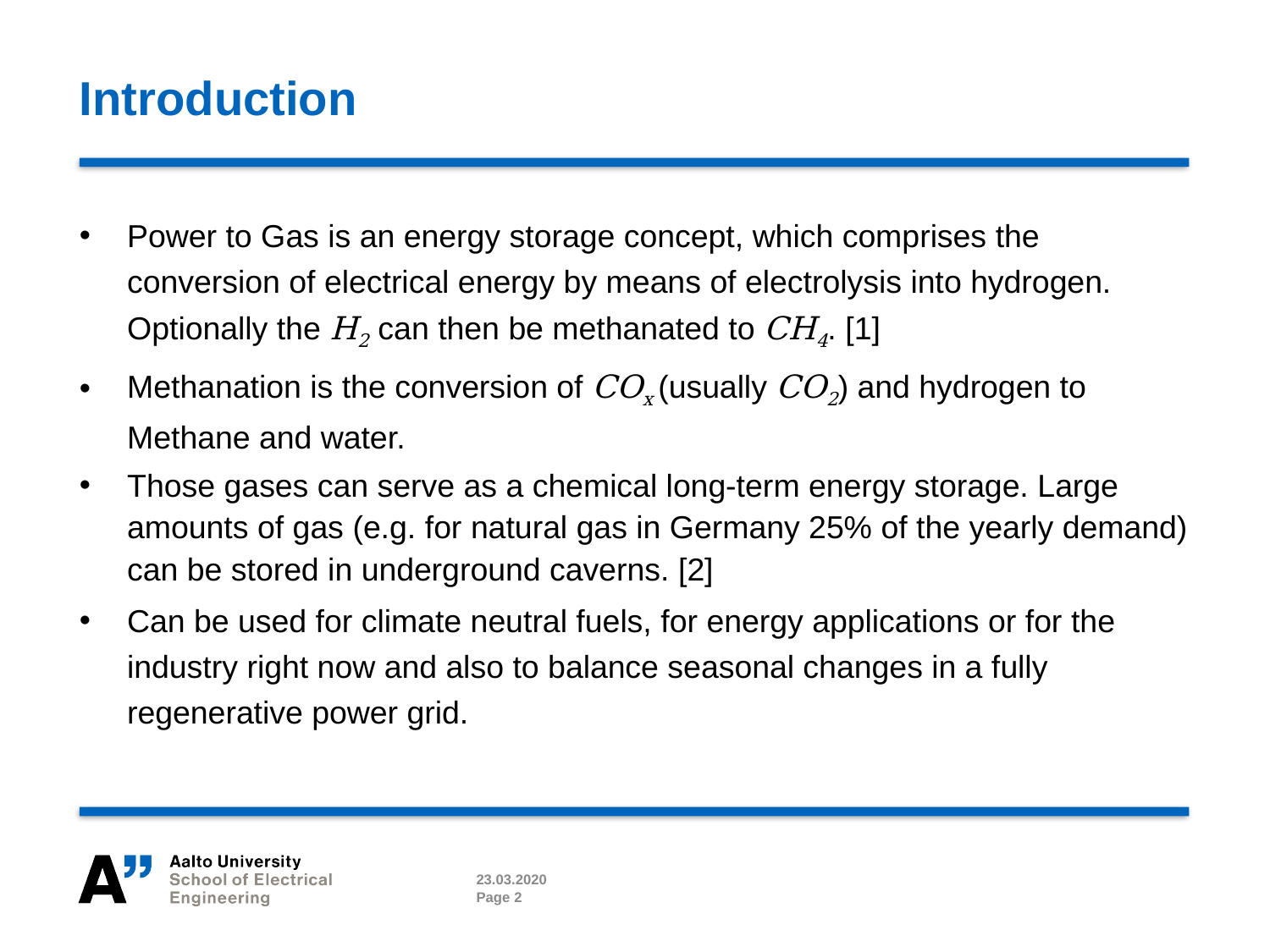

# Introduction
Power to Gas is an energy storage concept, which comprises the conversion of electrical energy by means of electrolysis into hydrogen. Optionally the H2 can then be methanated to CH4. [1]
Methanation is the conversion of COx (usually CO2) and hydrogen to Methane and water.
Those gases can serve as a chemical long-term energy storage. Large amounts of gas (e.g. for natural gas in Germany 25% of the yearly demand) can be stored in underground caverns. [2]
Can be used for climate neutral fuels, for energy applications or for the industry right now and also to balance seasonal changes in a fully regenerative power grid.

23.03.2020
Page 2